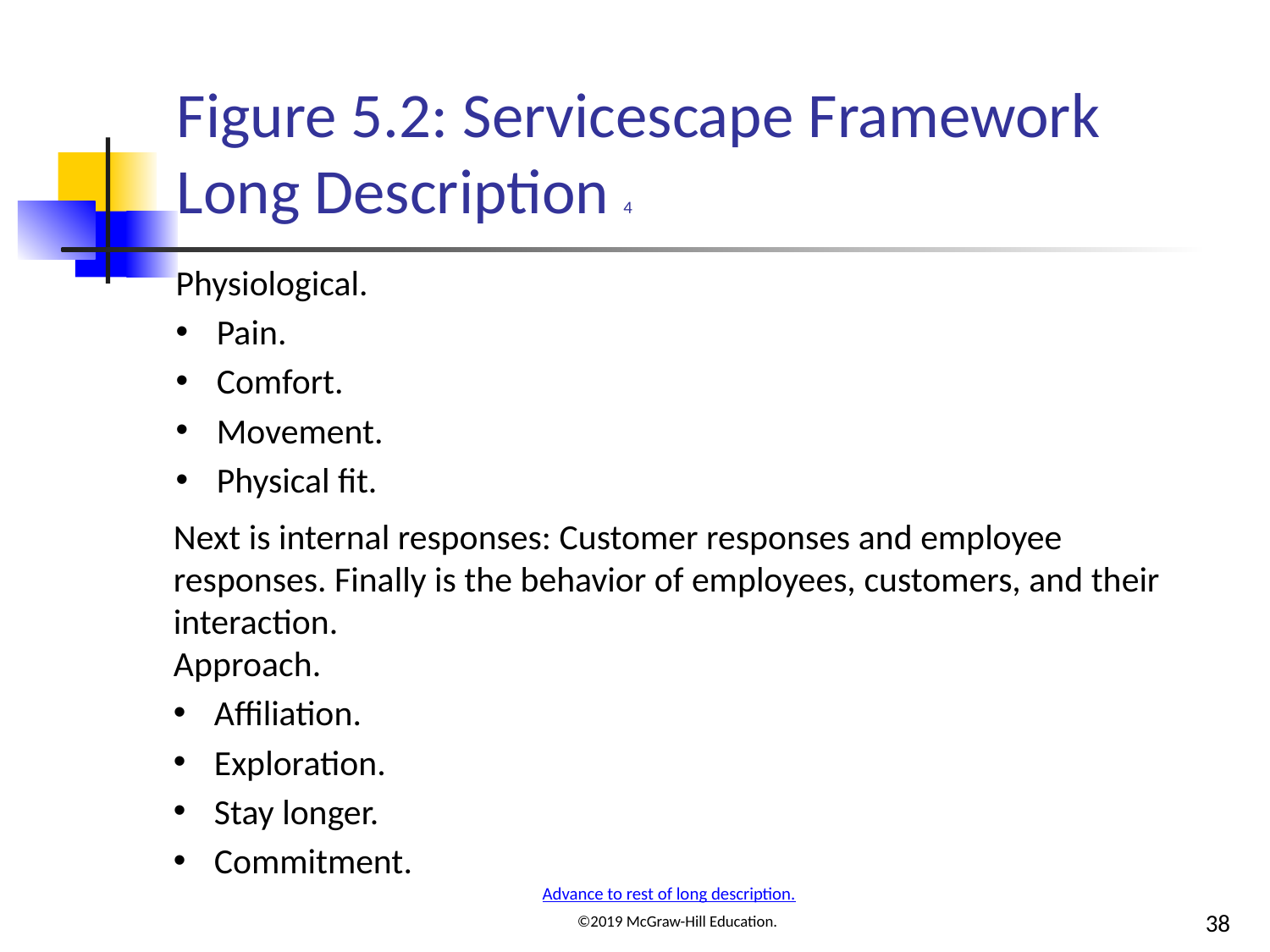

# Figure 5.2: Servicescape Framework Long Description 4
Physiological.
Pain.
Comfort.
Movement.
Physical fit.
Next is internal responses: Customer responses and employee responses. Finally is the behavior of employees, customers, and their interaction.
Approach.
Affiliation.
Exploration.
Stay longer.
Commitment.
Advance to rest of long description.